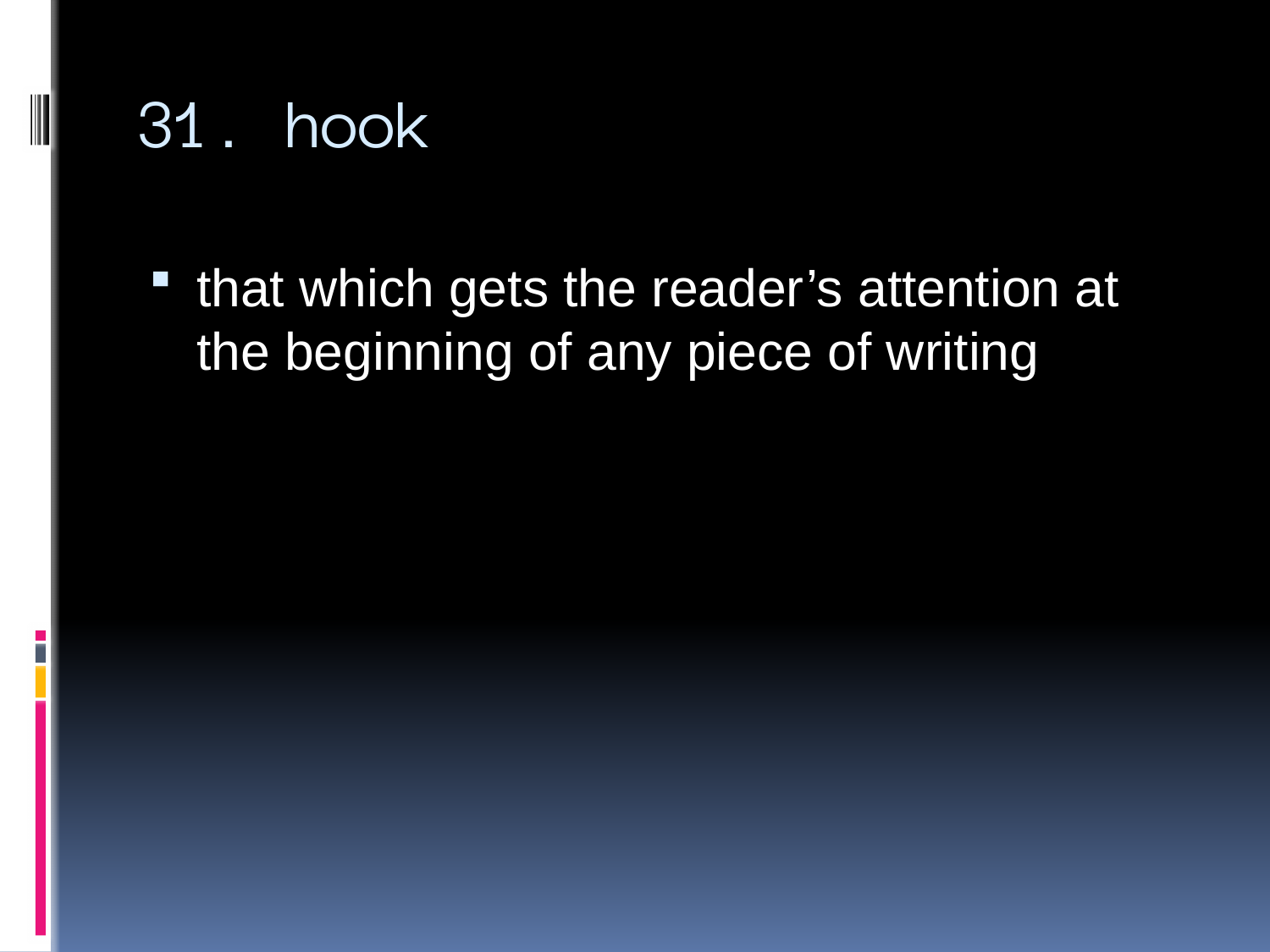

# 31. hook
that which gets the reader’s attention at the beginning of any piece of writing